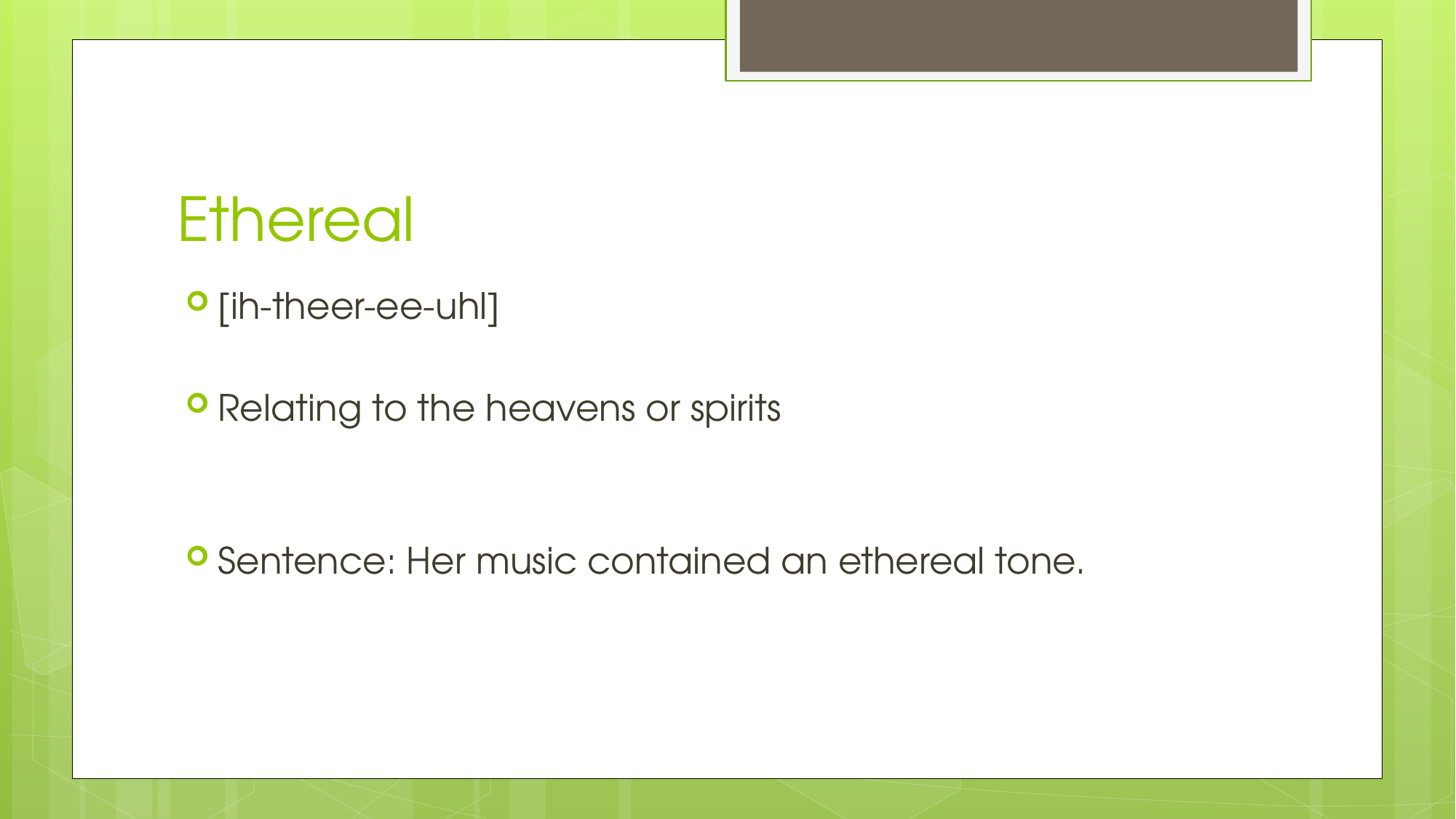

# Ethereal
[ih-theer-ee-uhl]

Relating to the heavens or spirits

Sentence: Her music contained an ethereal tone.